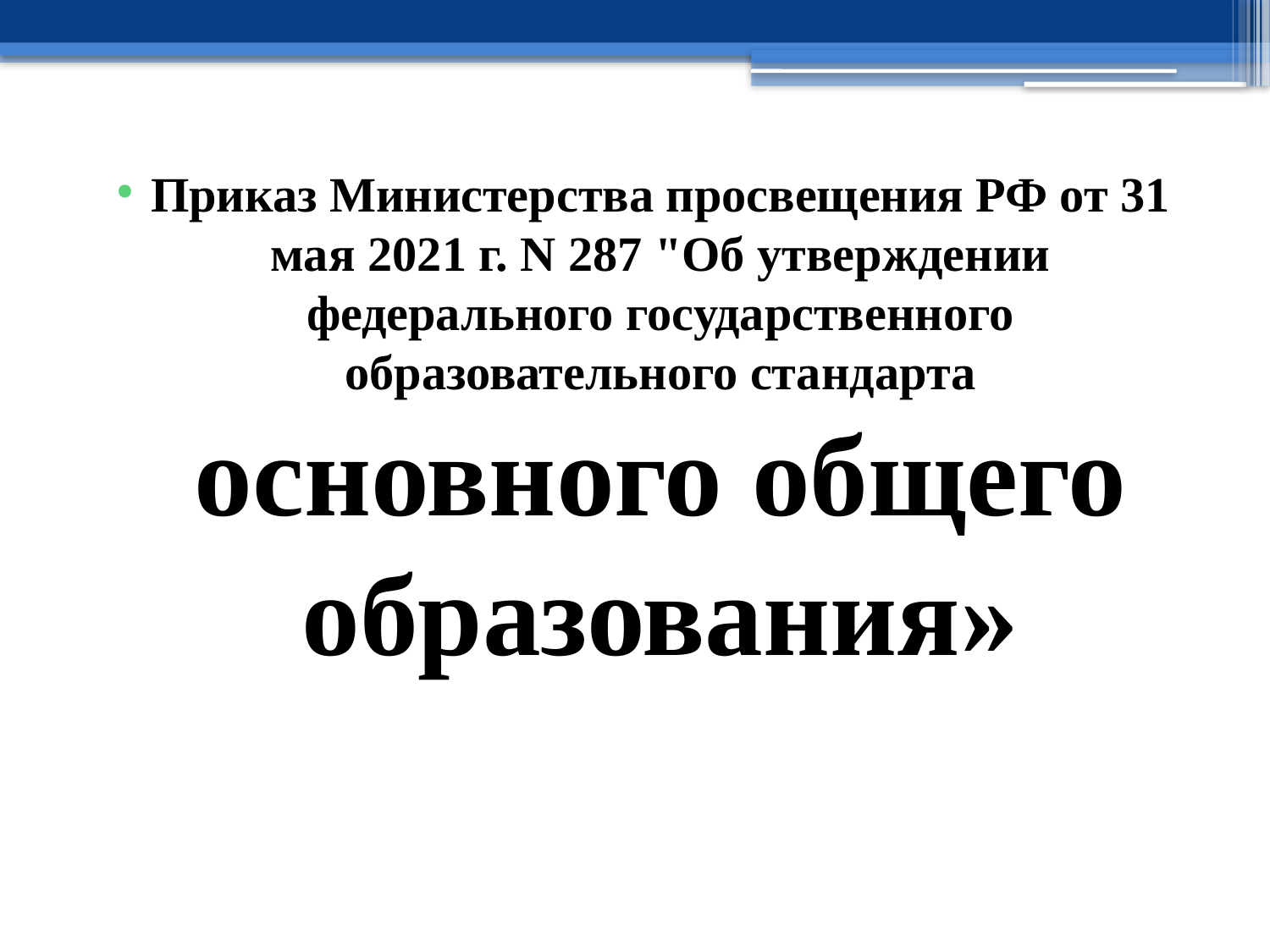

Приказ Министерства просвещения РФ от 31 мая 2021 г. N 287 "Об утверждении федерального государственного образовательного стандарта основного общего образования»

#